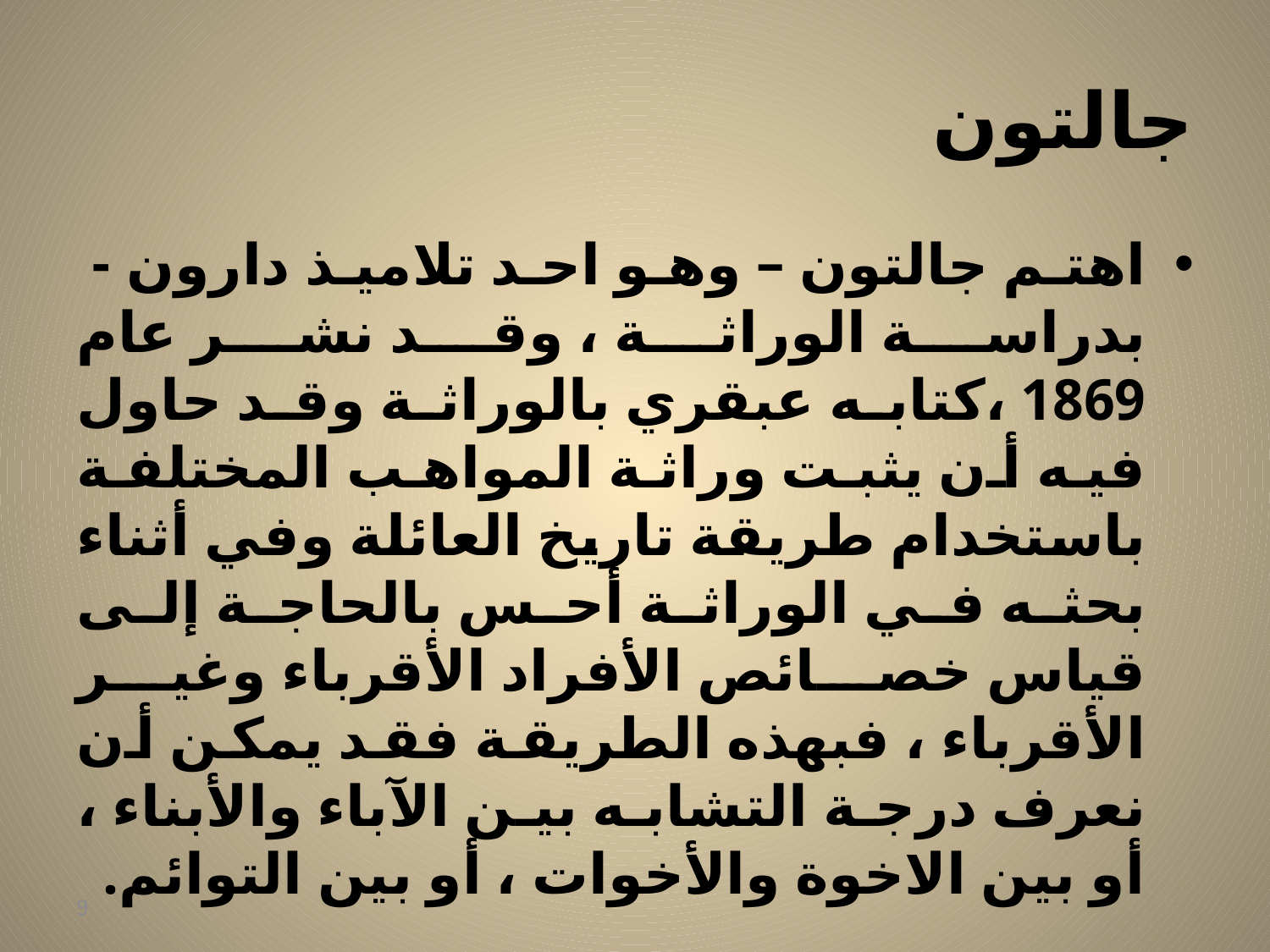

# جالتون
اهتم جالتون – وهو احد تلاميذ دارون -  بدراسة الوراثة ، وقد نشر عام 1869 ،كتابه عبقري بالوراثة وقد حاول فيه أن يثبت وراثة المواهب المختلفة باستخدام طريقة تاريخ العائلة وفي أثناء بحثه في الوراثة أحس بالحاجة إلى قياس خصائص الأفراد الأقرباء وغير الأقرباء ، فبهذه الطريقة فقد يمكن أن نعرف درجة التشابه بين الآباء والأبناء ، أو بين الاخوة والأخوات ، أو بين التوائم.
9